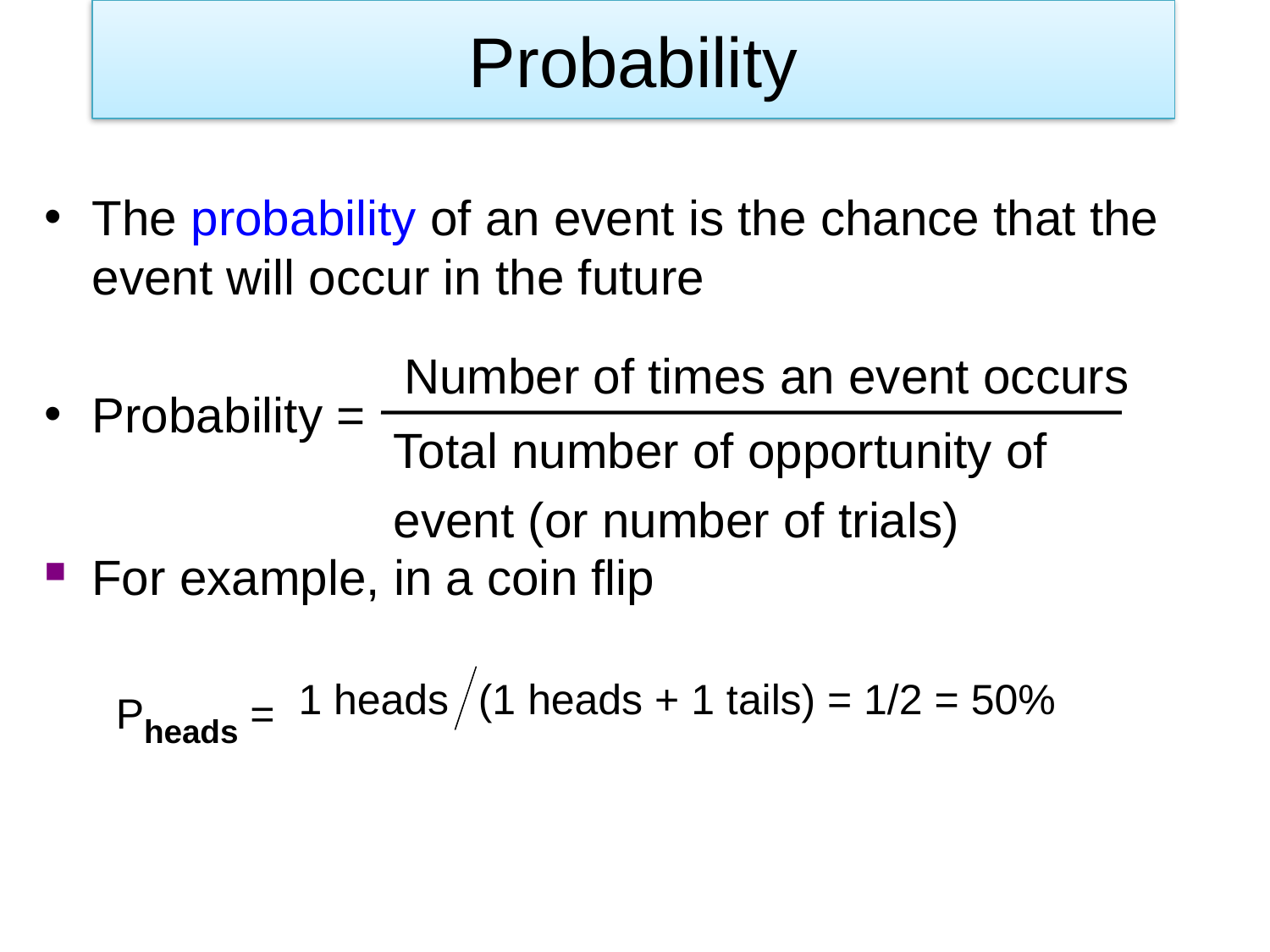

# Probability
The probability of an event is the chance that the event will occur in the future

Probability =
Number of times an event occurs

Total number of opportunity of
event (or number of trials)

For example, in a coin flip
Pheads =
1 heads

(1 heads + 1 tails)
= 1/2 = 50%